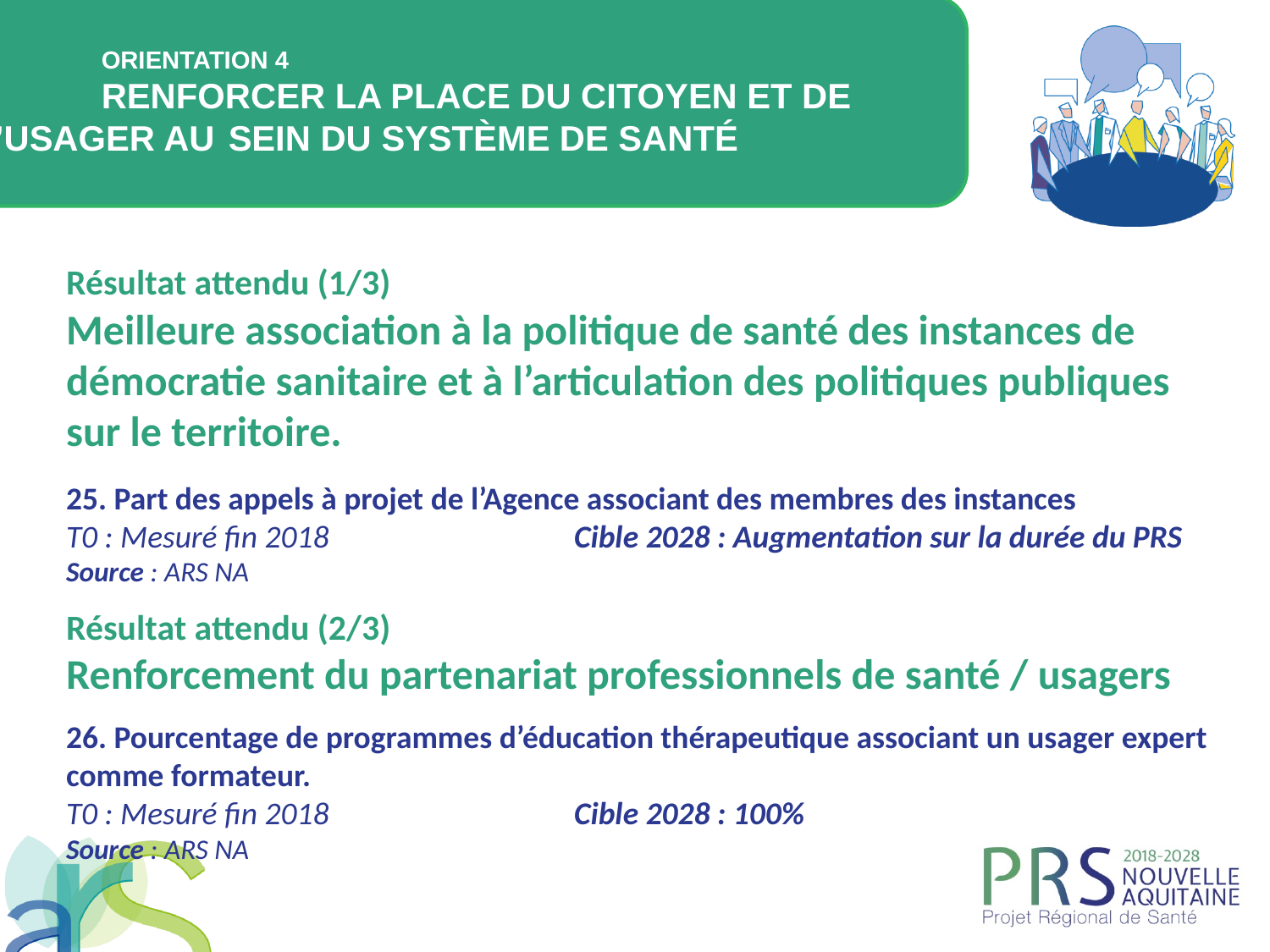

ORIENTATION 4
	Renforcer la place du citoyen et de l’usager au 	sein du système de santé

Résultat attendu (1/3)
Meilleure association à la politique de santé des instances de démocratie sanitaire et à l’articulation des politiques publiques sur le territoire.

25. Part des appels à projet de l’Agence associant des membres des instances
T0 : Mesuré fin 2018		Cible 2028 : Augmentation sur la durée du PRS
Source : ARS NA

Résultat attendu (2/3)
Renforcement du partenariat professionnels de santé / usagers

26. Pourcentage de programmes d’éducation thérapeutique associant un usager expert comme formateur.
T0 : Mesuré fin 2018		Cible 2028 : 100%
Source : ARS NA